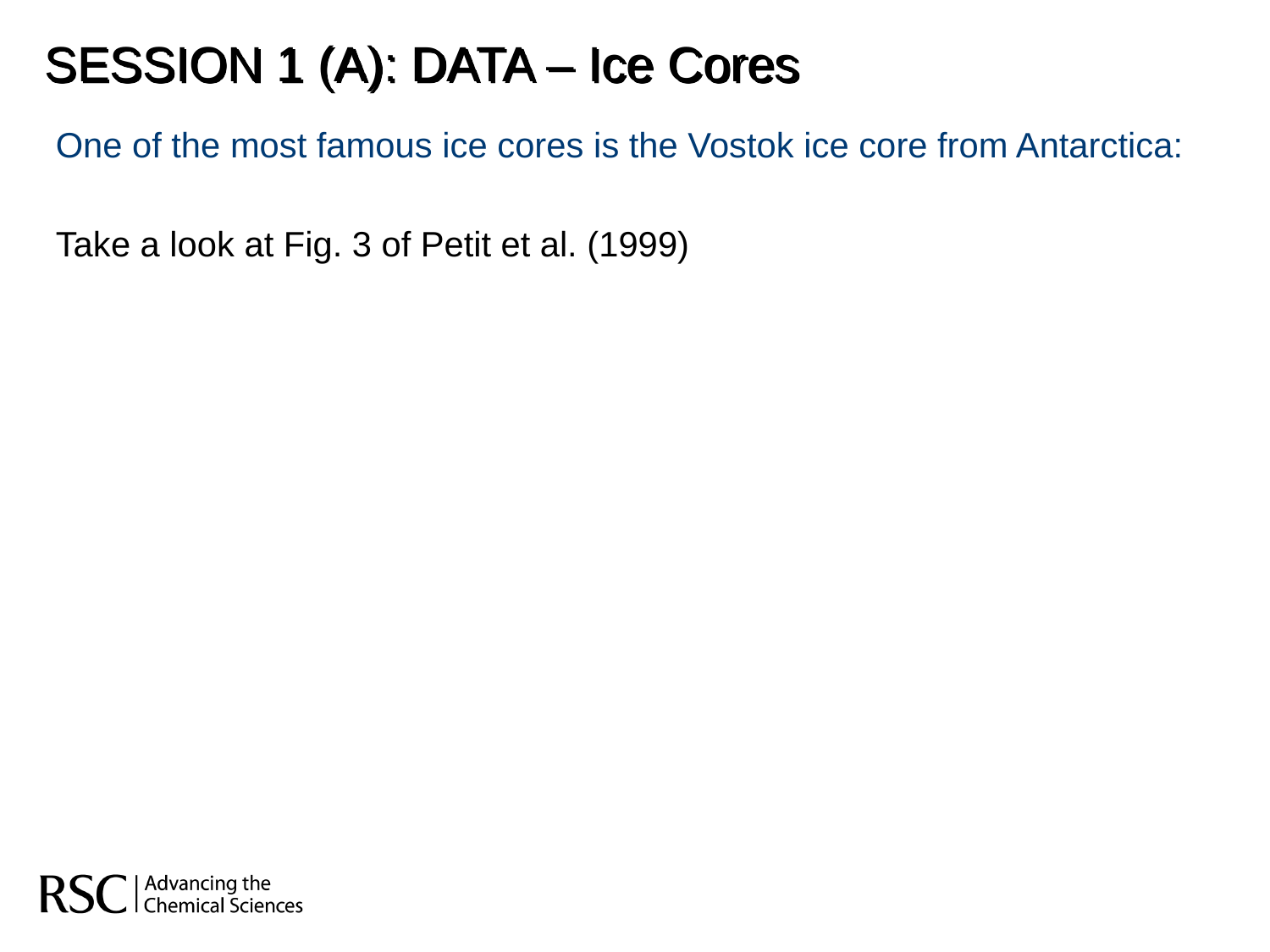

Session 1 (a): DATA – Ice Cores
One of the most famous ice cores is the Vostok ice core from Antarctica:

Take a look at Fig. 3 of Petit et al. (1999)